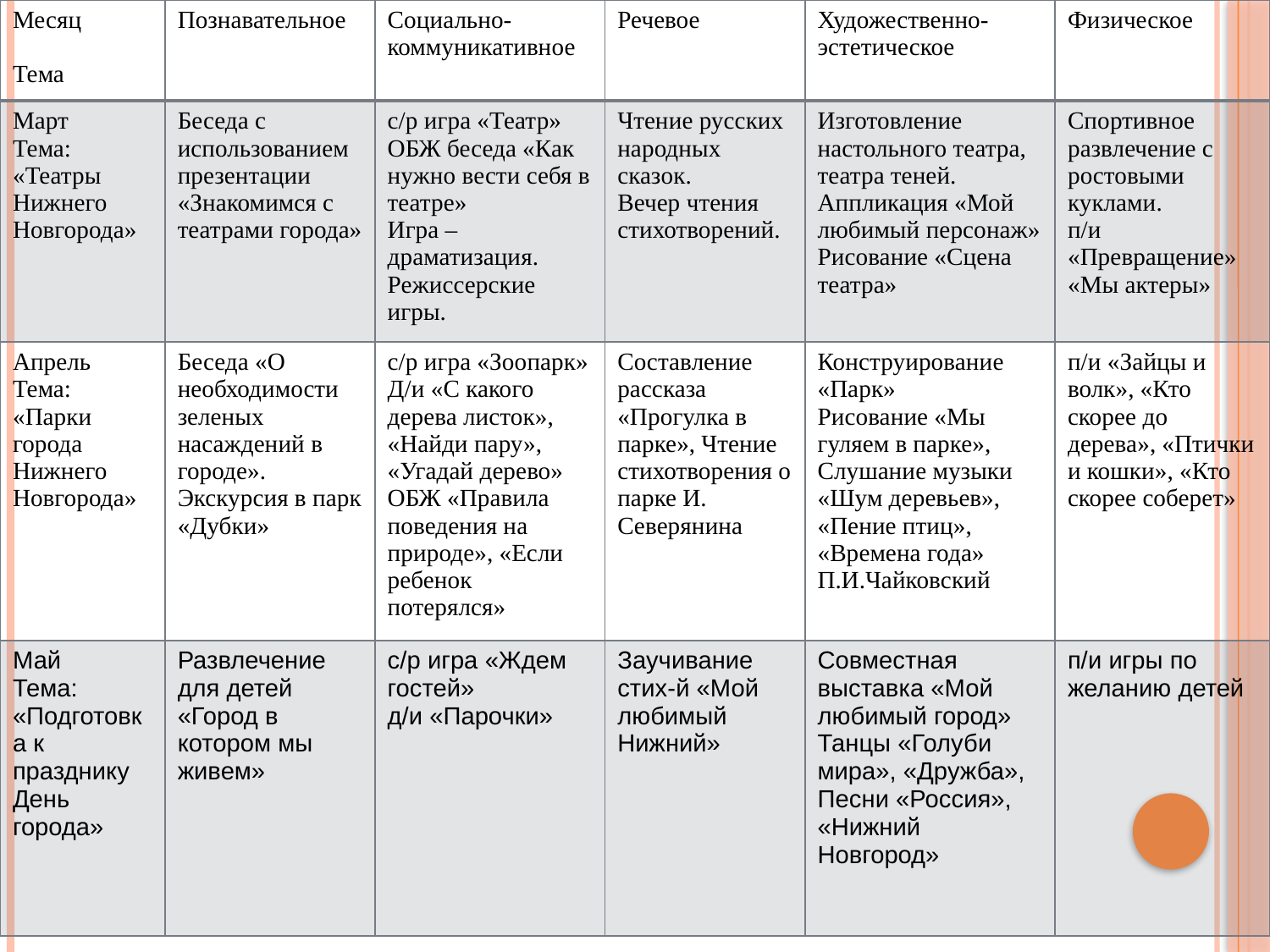

| Месяц Тема | Познавательное | Социально- коммуникативное | Речевое | Художественно- эстетическое | Физическое |
| --- | --- | --- | --- | --- | --- |
| Март Тема: «Театры Нижнего Новгорода» | Беседа с использованием презентации «Знакомимся с театрами города» | с/р игра «Театр» ОБЖ беседа «Как нужно вести себя в театре» Игра – драматизация. Режиссерские игры. | Чтение русских народных сказок. Вечер чтения стихотворений. | Изготовление настольного театра, театра теней. Аппликация «Мой любимый персонаж» Рисование «Сцена театра» | Спортивное развлечение с ростовыми куклами. п/и «Превращение» «Мы актеры» |
| Апрель Тема: «Парки города Нижнего Новгорода» | Беседа «О необходимости зеленых насаждений в городе». Экскурсия в парк «Дубки» | с/р игра «Зоопарк» Д/и «С какого дерева листок», «Найди пару», «Угадай дерево» ОБЖ «Правила поведения на природе», «Если ребенок потерялся» | Составление рассказа «Прогулка в парке», Чтение стихотворения о парке И. Северянина | Конструирование «Парк» Рисование «Мы гуляем в парке», Слушание музыки «Шум деревьев», «Пение птиц», «Времена года» П.И.Чайковский | п/и «Зайцы и волк», «Кто скорее до дерева», «Птички и кошки», «Кто скорее соберет» |
| Май Тема: «Подготовка к празднику День города» | Развлечение для детей «Город в котором мы живем» | с/р игра «Ждем гостей» д/и «Парочки» | Заучивание стих-й «Мой любимый Нижний» | Совместная выставка «Мой любимый город» Танцы «Голуби мира», «Дружба», Песни «Россия», «Нижний Новгород» | п/и игры по желанию детей |